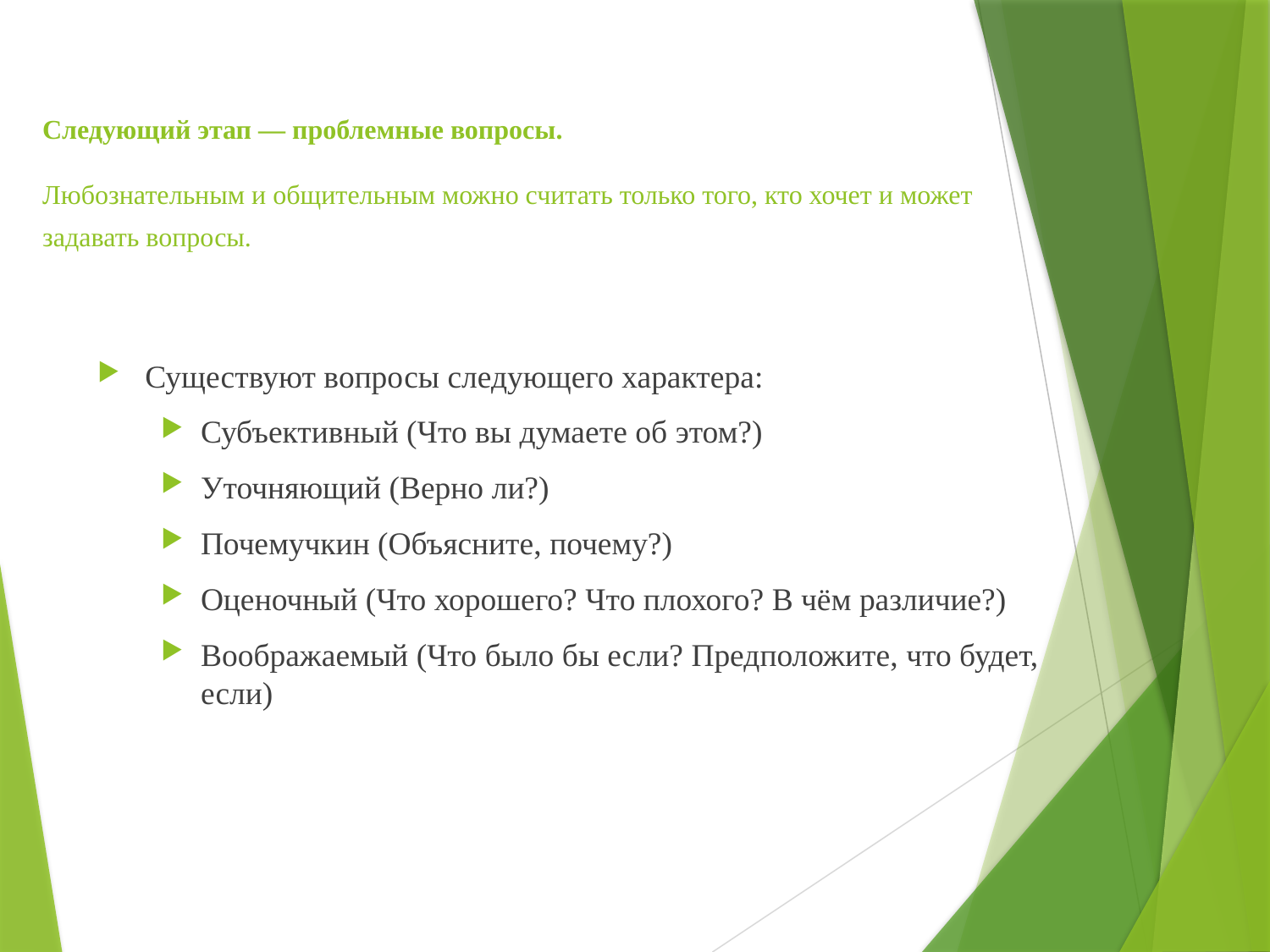

# Следующий этап — проблемные вопросы. Любознательным и общительным можно считать только того, кто хочет и может задавать вопросы.
Существуют вопросы следующего характера:
Субъективный (Что вы думаете об этом?)
Уточняющий (Верно ли?)
Почемучкин (Объясните, почему?)
Оценочный (Что хорошего? Что плохого? В чём различие?)
Воображаемый (Что было бы если? Предположите, что будет, если)